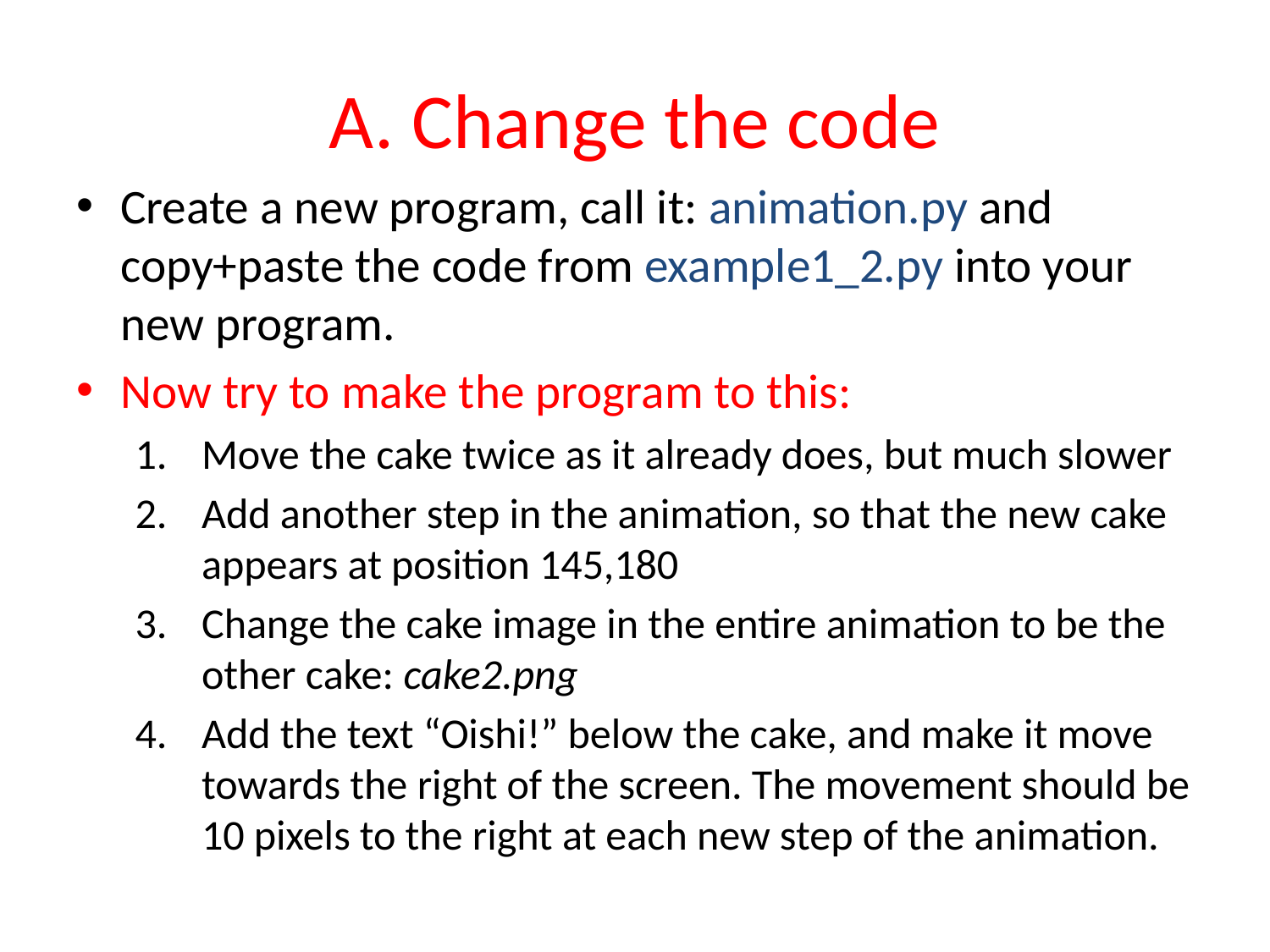

# A. Change the code
Create a new program, call it: animation.py and copy+paste the code from example1_2.py into your new program.
Now try to make the program to this:
Move the cake twice as it already does, but much slower
Add another step in the animation, so that the new cake appears at position 145,180
Change the cake image in the entire animation to be the other cake: cake2.png
Add the text “Oishi!” below the cake, and make it move towards the right of the screen. The movement should be 10 pixels to the right at each new step of the animation.